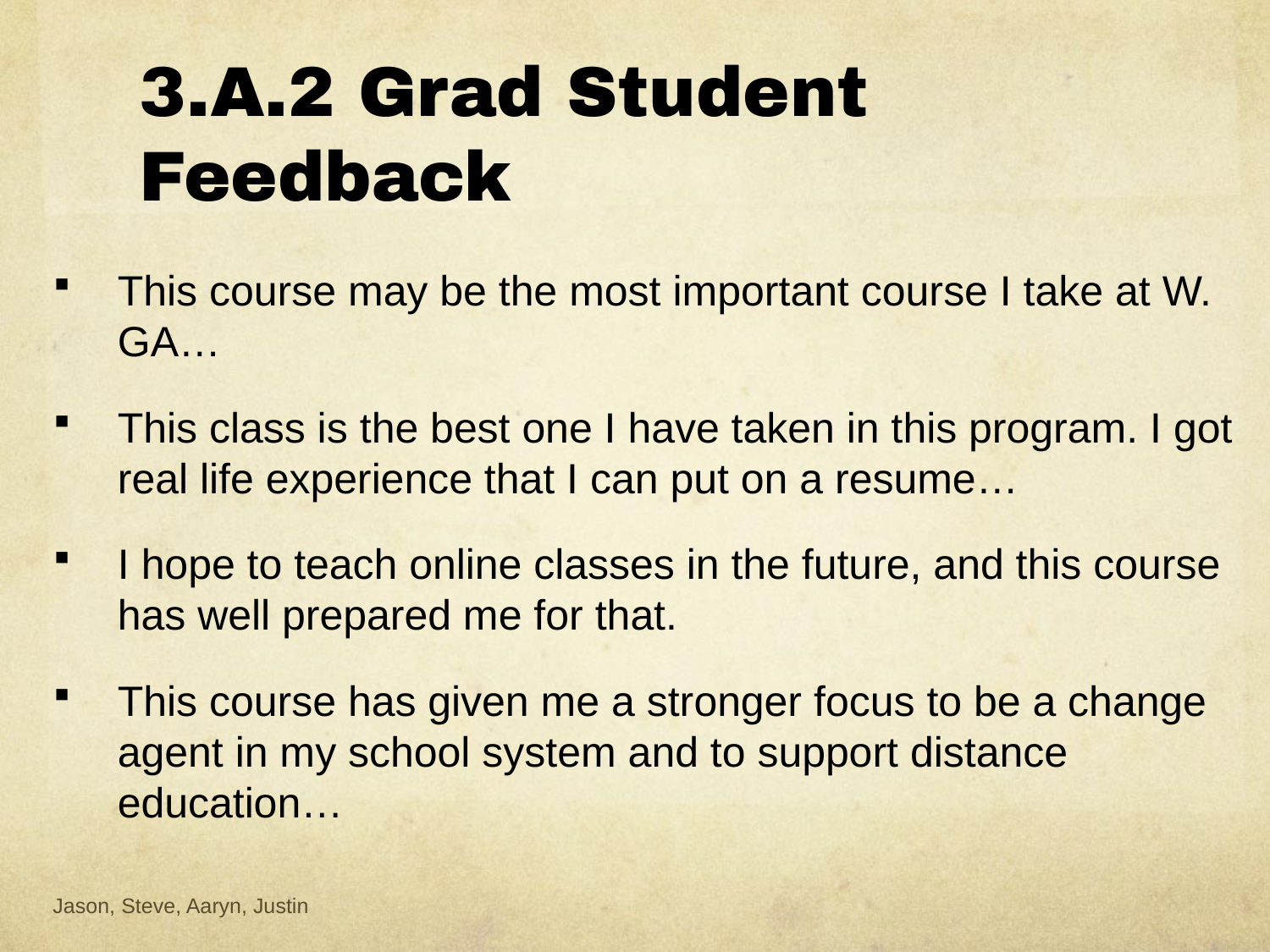

3.A.2 Grad Student Feedback
This course may be the most important course I take at W. GA…
This class is the best one I have taken in this program. I got real life experience that I can put on a resume…
I hope to teach online classes in the future, and this course has well prepared me for that.
This course has given me a stronger focus to be a change agent in my school system and to support distance education…
Jason, Steve, Aaryn, Justin